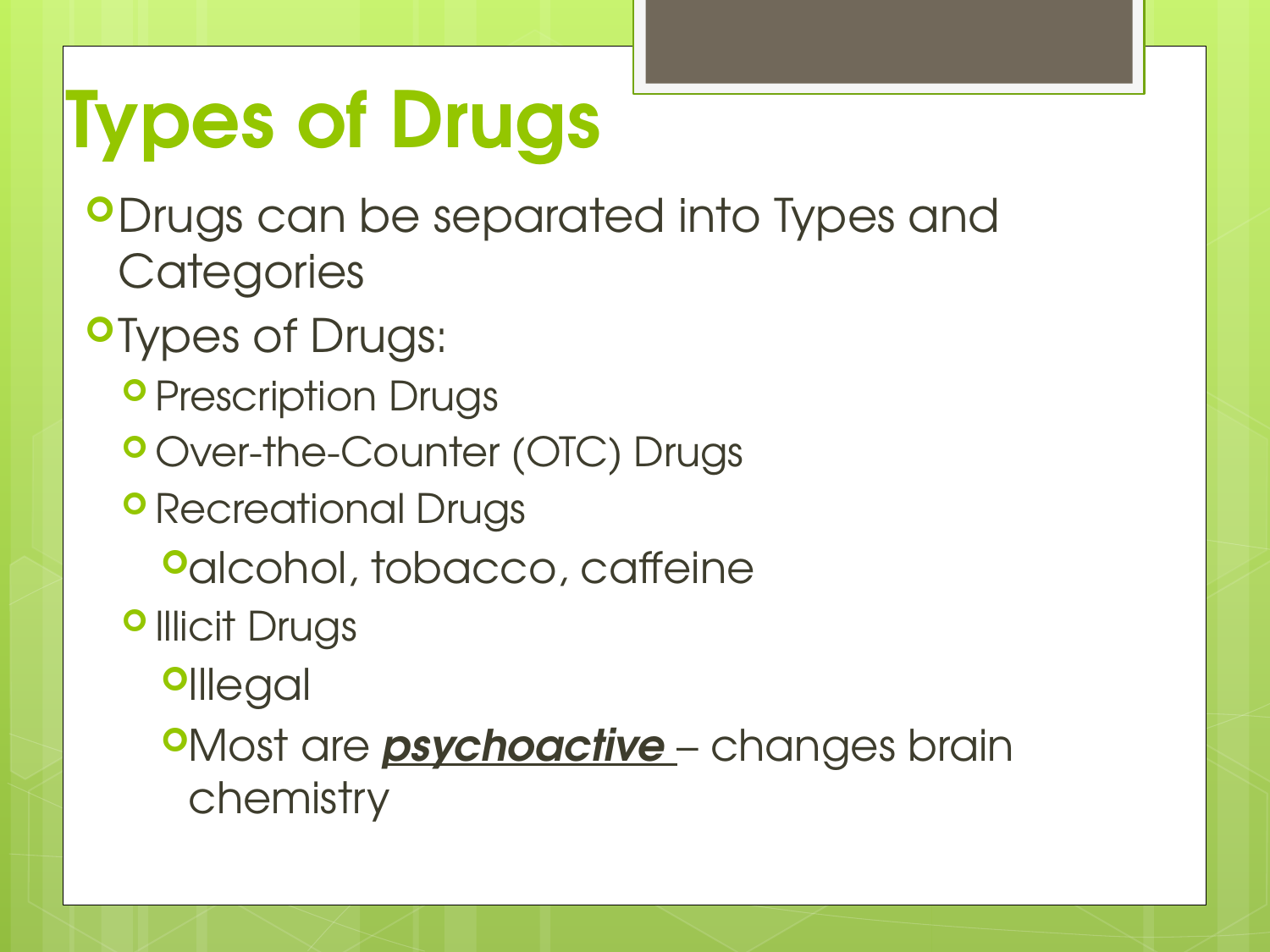

# Types of Drugs
Drugs can be separated into Types and Categories
Types of Drugs:
Prescription Drugs
Over-the-Counter (OTC) Drugs
Recreational Drugs
alcohol, tobacco, caffeine
Illicit Drugs
Illegal
Most are psychoactive – changes brain chemistry